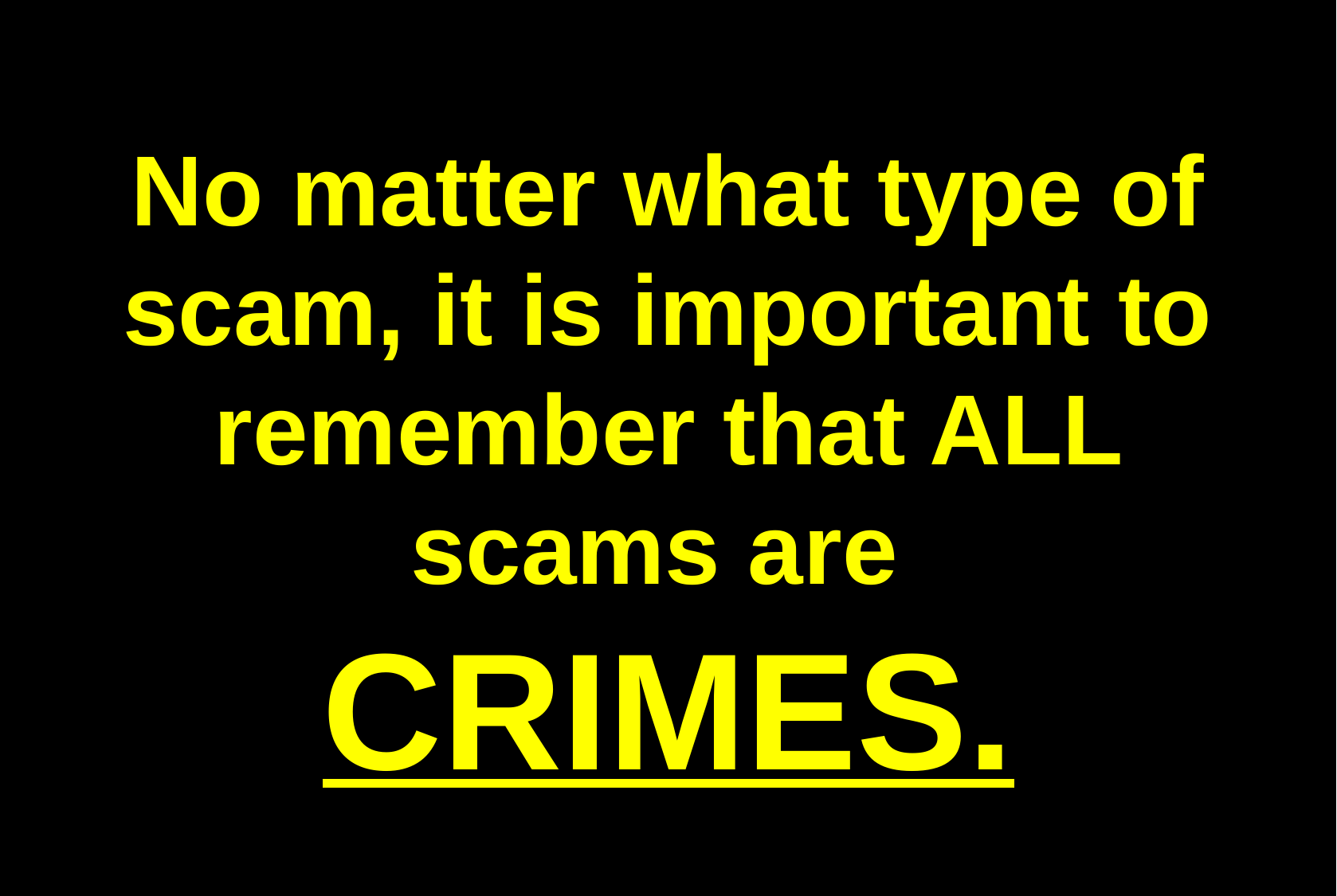

# No matter what type of scam, it is important to remember that ALL scams are CRIMES.